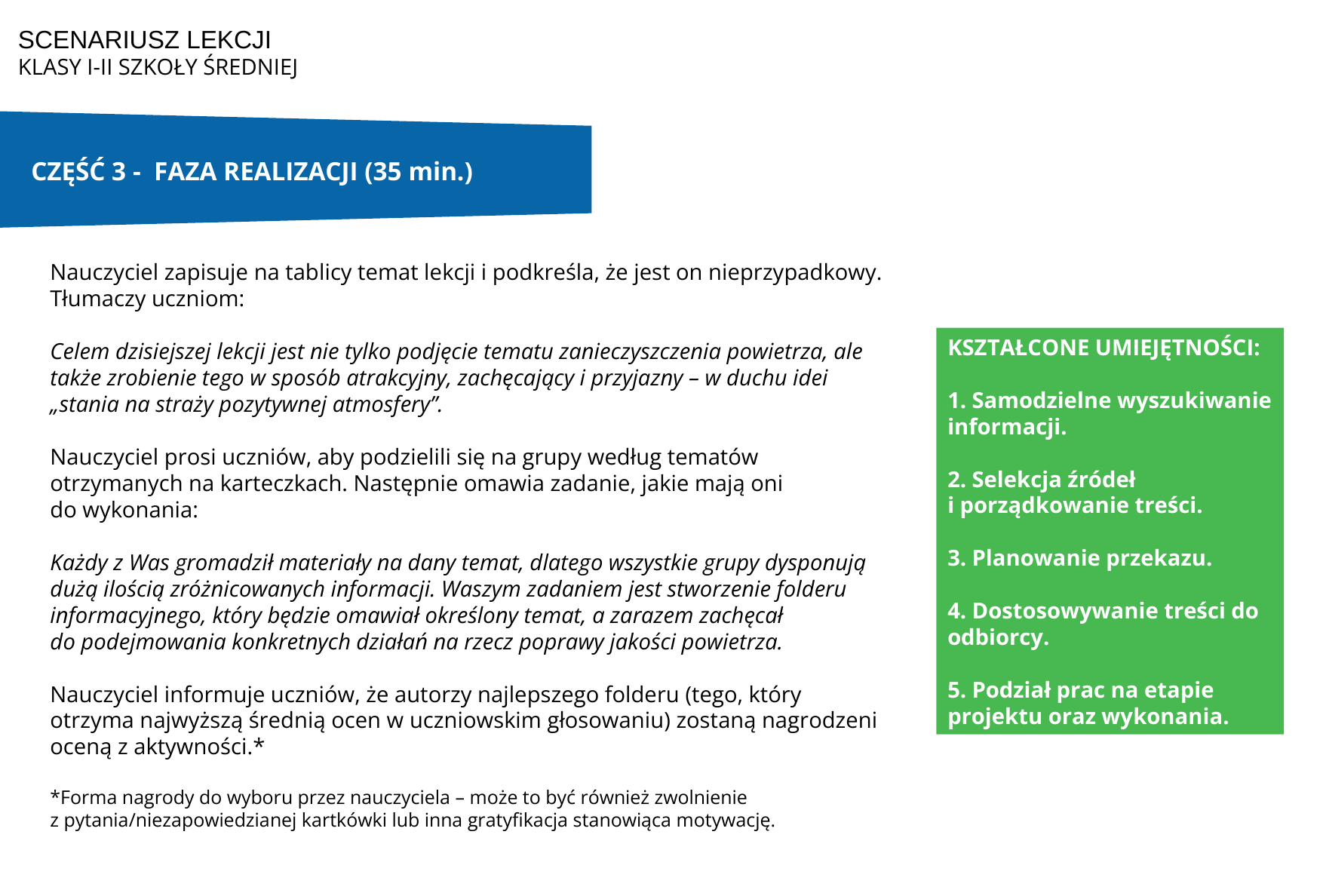

SCENARIUSZ LEKCJI
KLASY I-II SZKOŁY ŚREDNIEJ
CZĘŚĆ 3 -  FAZA REALIZACJI (35 min.)

Nauczyciel zapisuje na tablicy temat lekcji i podkreśla, że jest on nieprzypadkowy. Tłumaczy uczniom:

Celem dzisiejszej lekcji jest nie tylko podjęcie tematu zanieczyszczenia powietrza, ale także zrobienie tego w sposób atrakcyjny, zachęcający i przyjazny – w duchu idei „stania na straży pozytywnej atmosfery”.

Nauczyciel prosi uczniów, aby podzielili się na grupy według tematów otrzymanych na karteczkach. Następnie omawia zadanie, jakie mają oni
do wykonania:

Każdy z Was gromadził materiały na dany temat, dlatego wszystkie grupy dysponują dużą ilością zróżnicowanych informacji. Waszym zadaniem jest stworzenie folderu informacyjnego, który będzie omawiał określony temat, a zarazem zachęcał
do podejmowania konkretnych działań na rzecz poprawy jakości powietrza.

Nauczyciel informuje uczniów, że autorzy najlepszego folderu (tego, który otrzyma najwyższą średnią ocen w uczniowskim głosowaniu) zostaną nagrodzeni oceną z aktywności.*

*Forma nagrody do wyboru przez nauczyciela – może to być również zwolnienie
z pytania/niezapowiedzianej kartkówki lub inna gratyfikacja stanowiąca motywację.
KSZTAŁCONE UMIEJĘTNOŚCI:

1. Samodzielne wyszukiwanie informacji.

2. Selekcja źródeł
i porządkowanie treści.

3. Planowanie przekazu.

4. Dostosowywanie treści do odbiorcy.

5. Podział prac na etapie projektu oraz wykonania.